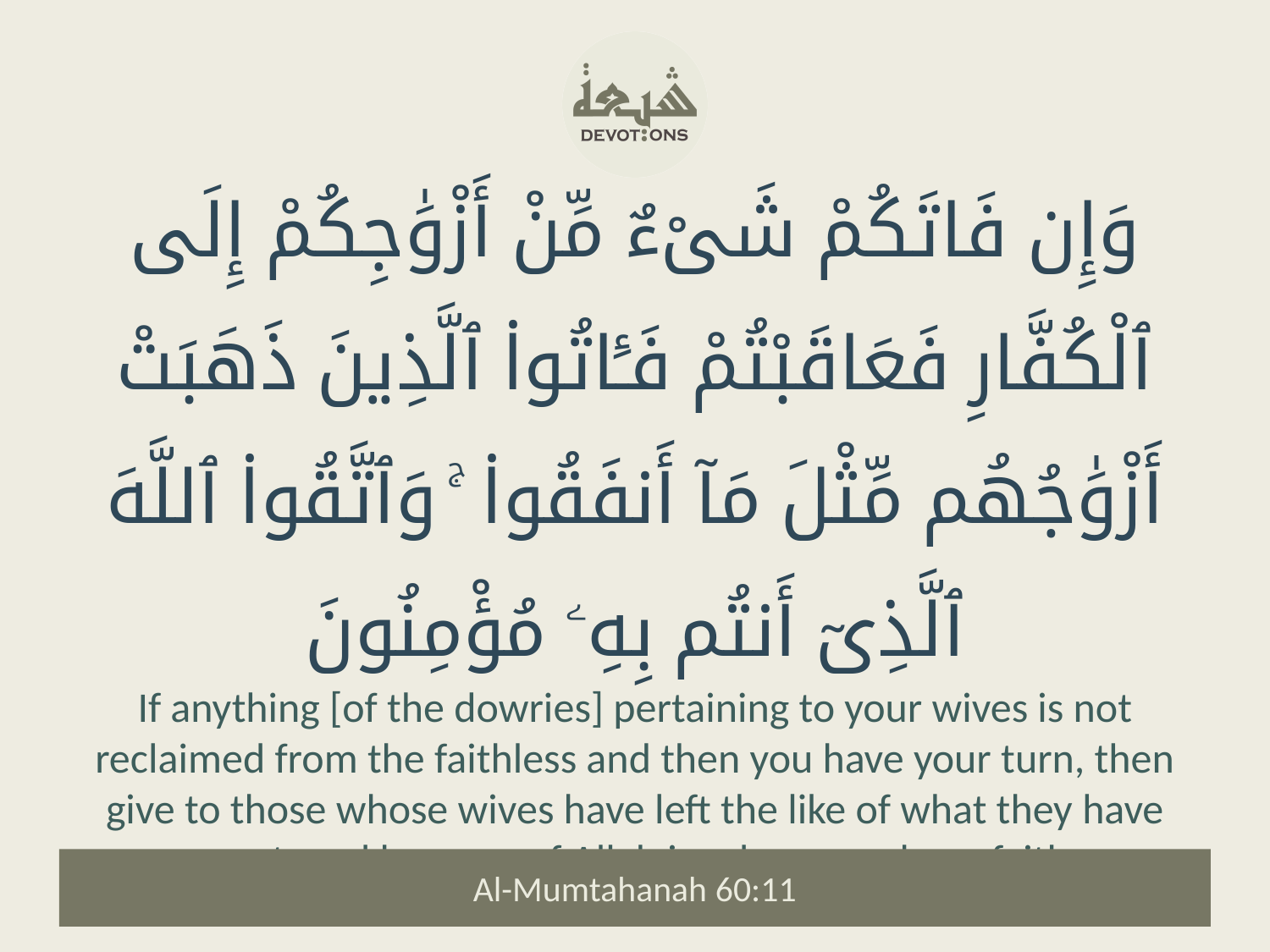

وَإِن فَاتَكُمْ شَىْءٌ مِّنْ أَزْوَٰجِكُمْ إِلَى ٱلْكُفَّارِ فَعَاقَبْتُمْ فَـَٔاتُوا۟ ٱلَّذِينَ ذَهَبَتْ أَزْوَٰجُهُم مِّثْلَ مَآ أَنفَقُوا۟ ۚ وَٱتَّقُوا۟ ٱللَّهَ ٱلَّذِىٓ أَنتُم بِهِۦ مُؤْمِنُونَ
If anything [of the dowries] pertaining to your wives is not reclaimed from the faithless and then you have your turn, then give to those whose wives have left the like of what they have spent, and be wary of Allah in whom you have faith.
Al-Mumtahanah 60:11